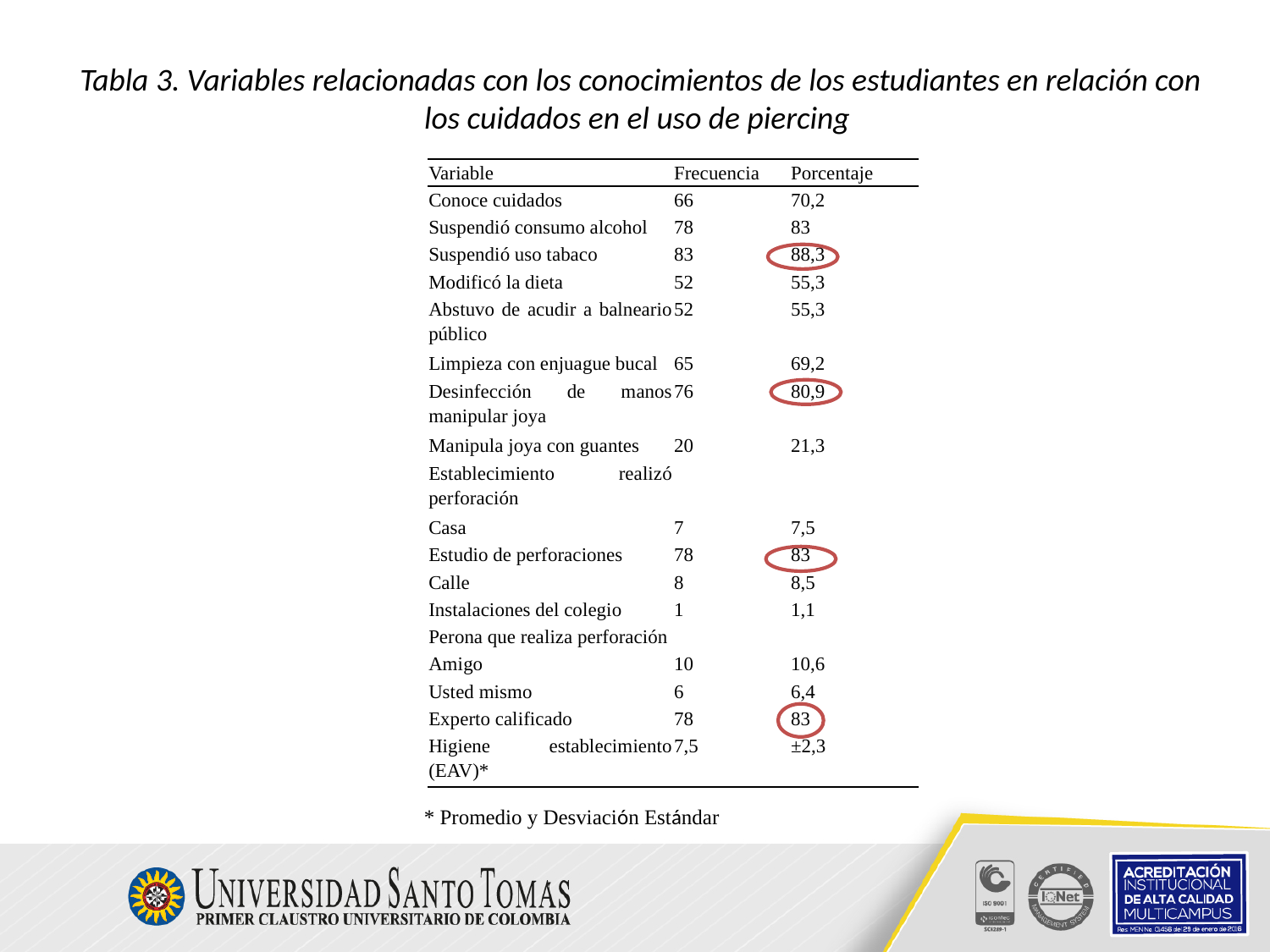

Tabla 3. Variables relacionadas con los conocimientos de los estudiantes en relación con los cuidados en el uso de piercing
| Variable | Frecuencia | Porcentaje |
| --- | --- | --- |
| Conoce cuidados | 66 | 70,2 |
| Suspendió consumo alcohol | 78 | 83 |
| Suspendió uso tabaco | 83 | 88,3 |
| Modificó la dieta | 52 | 55,3 |
| Abstuvo de acudir a balneario público | 52 | 55,3 |
| Limpieza con enjuague bucal | 65 | 69,2 |
| Desinfección de manos manipular joya | 76 | 80,9 |
| Manipula joya con guantes | 20 | 21,3 |
| Establecimiento realizó perforación |  |  |
| Casa | 7 | 7,5 |
| Estudio de perforaciones | 78 | 83 |
| Calle | 8 | 8,5 |
| Instalaciones del colegio | 1 | 1,1 |
| Perona que realiza perforación |  |  |
| Amigo | 10 | 10,6 |
| Usted mismo | 6 | 6,4 |
| Experto calificado | 78 | 83 |
| Higiene establecimiento (EAV)\* | 7,5 | ±2,3 |

* Promedio y Desviación Estándar